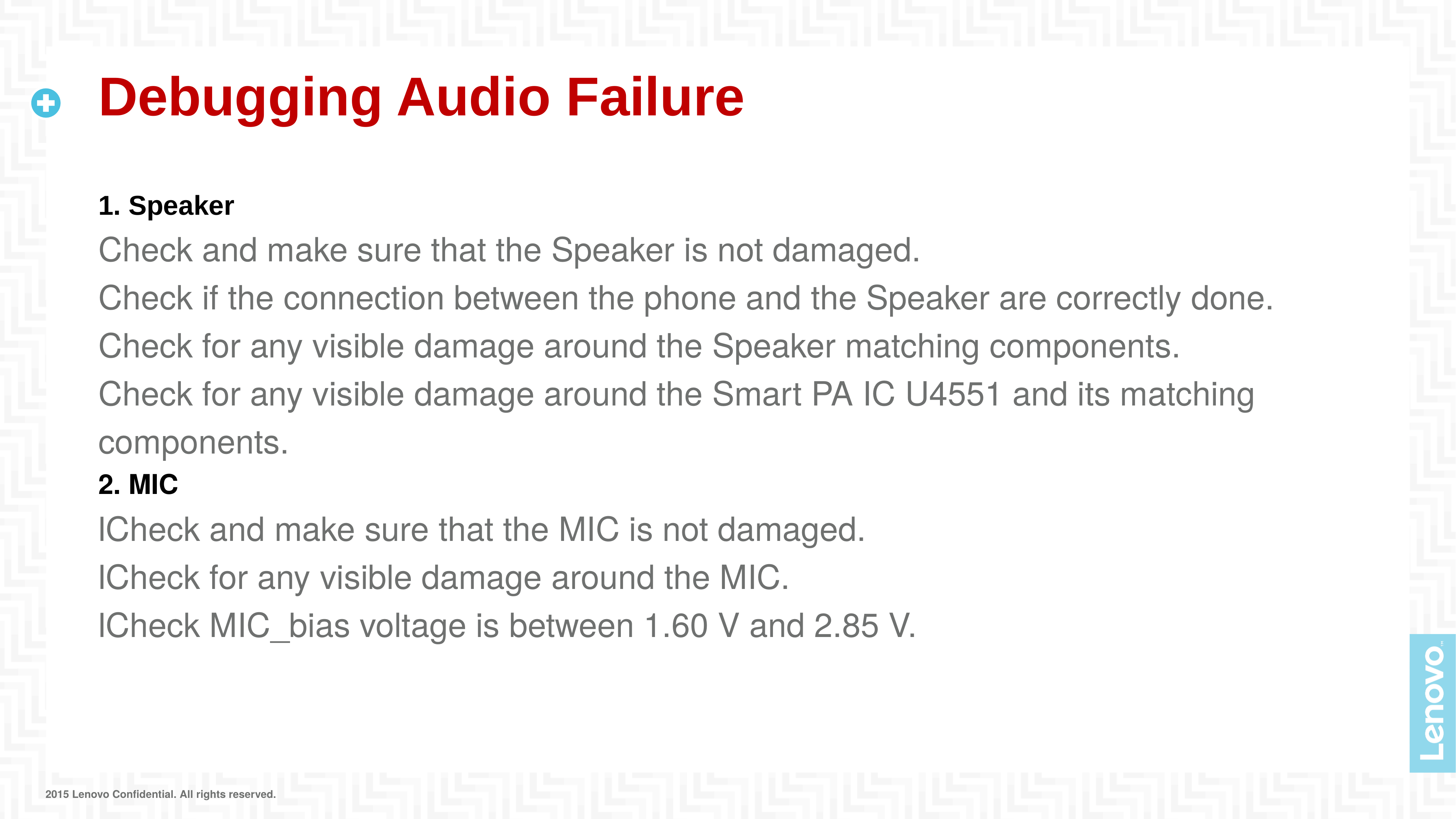

# Debugging Audio Failure
1. Speaker
Check and make sure that the Speaker is not damaged.
Check if the connection between the phone and the Speaker are correctly done.
Check for any visible damage around the Speaker matching components.
Check for any visible damage around the Smart PA IC U4551 and its matching components.
2. MIC
lCheck and make sure that the MIC is not damaged.
lCheck for any visible damage around the MIC.
lCheck MIC_bias voltage is between 1.60 V and 2.85 V.